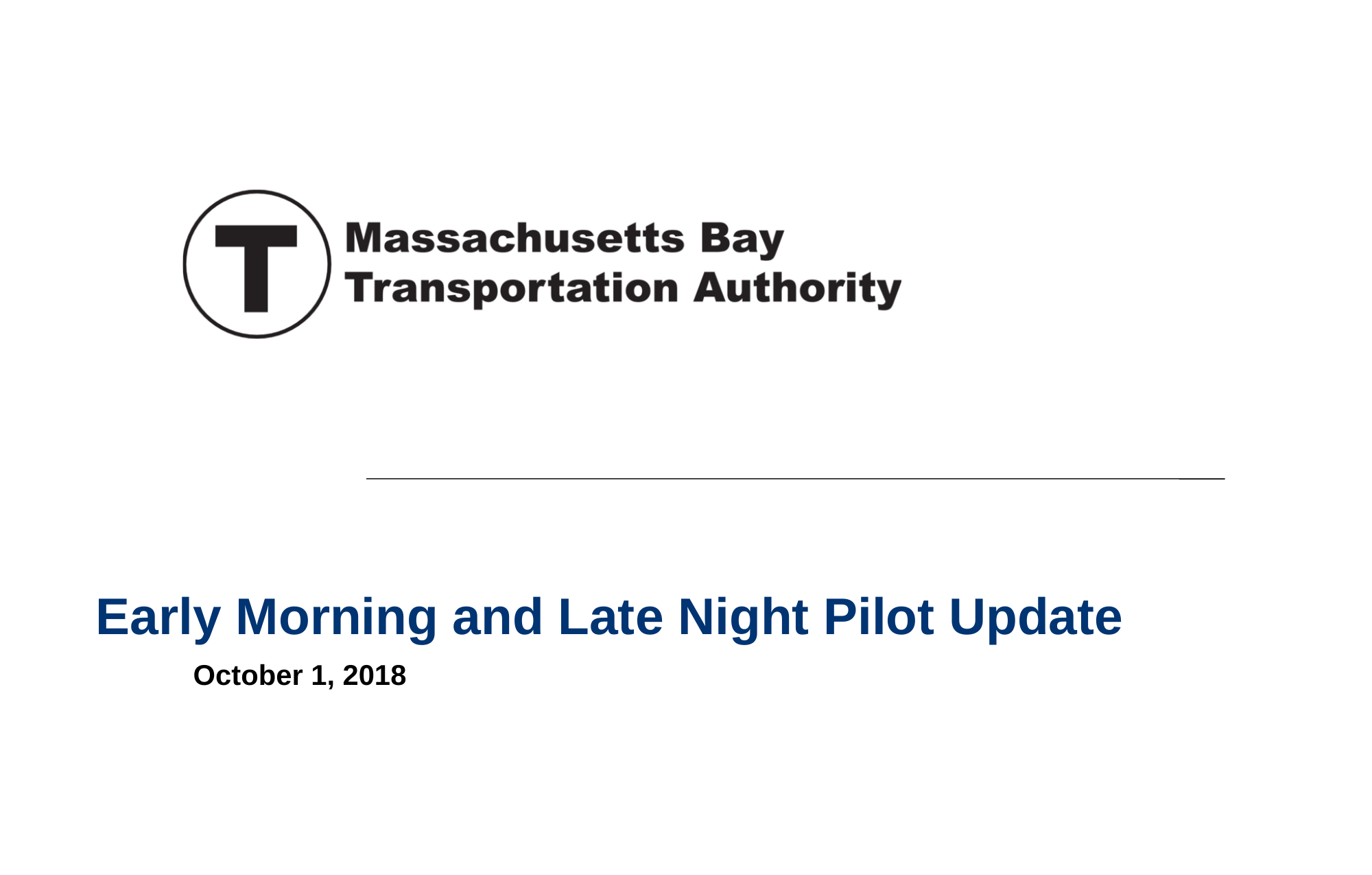

# Early Morning and Late Night Pilot Update
October 1, 2018